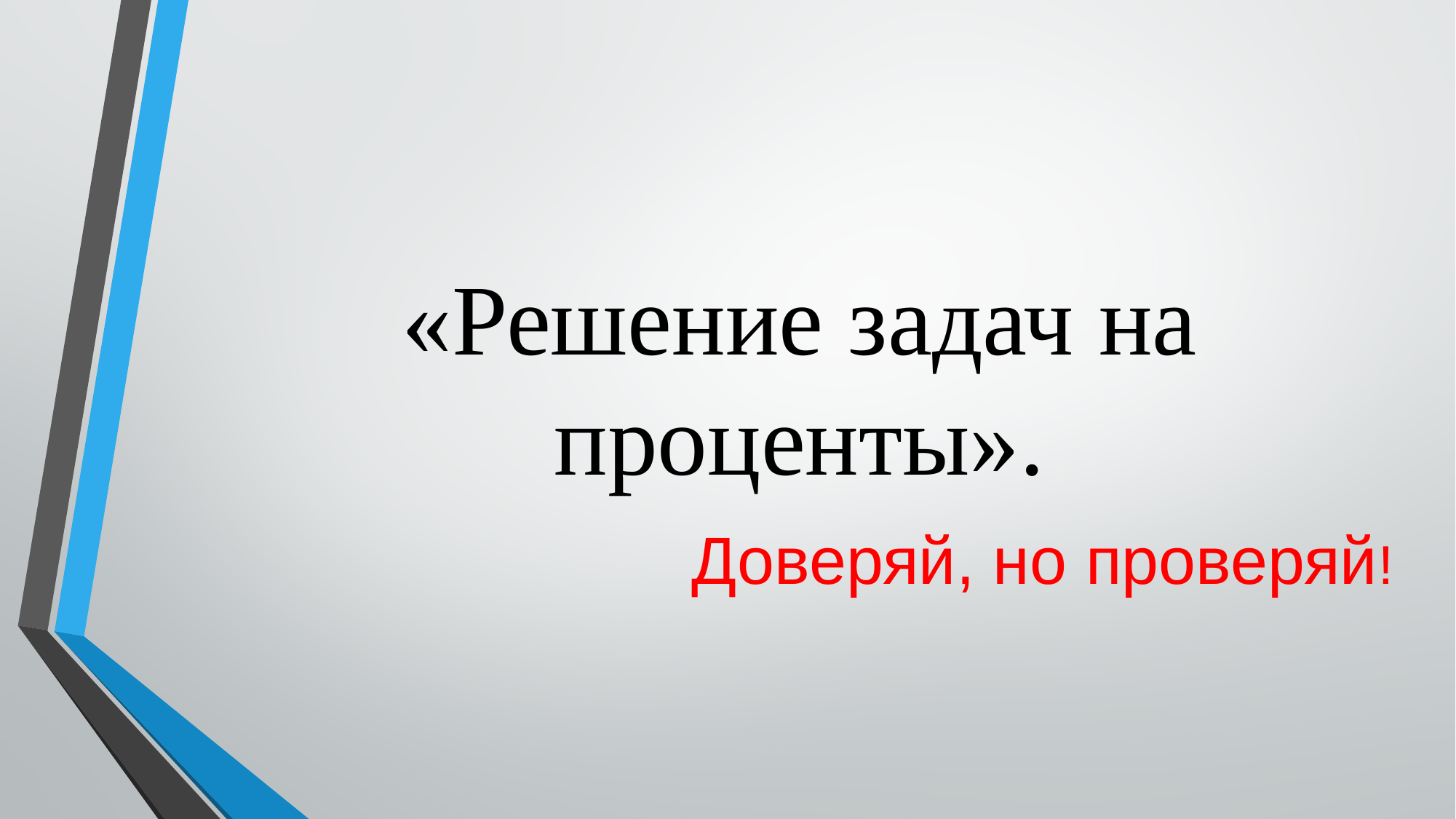

«Решение задач на проценты».
Доверяй, но проверяй!